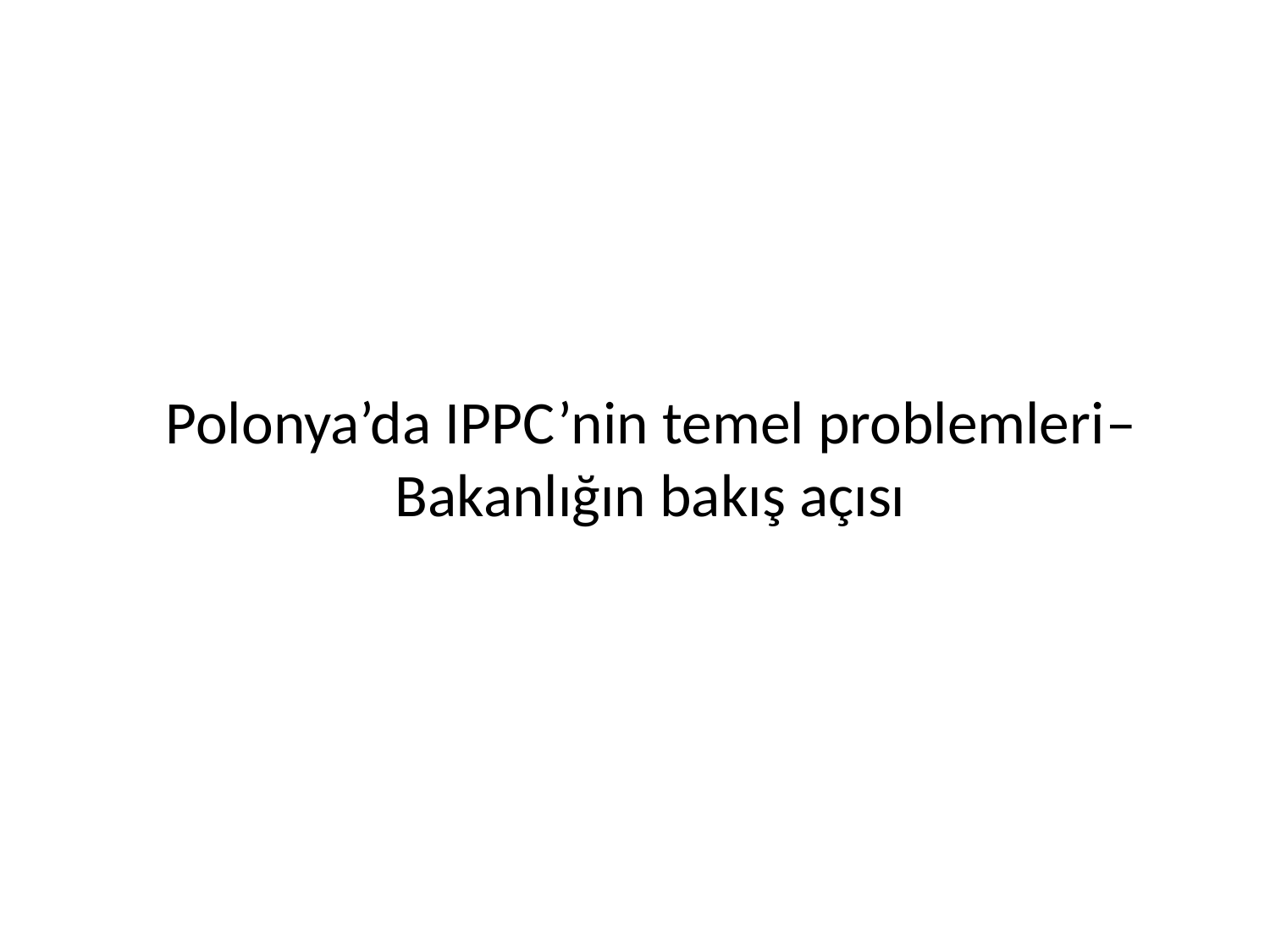

# Polonya’da IPPC’nin temel problemleri– Bakanlığın bakış açısı